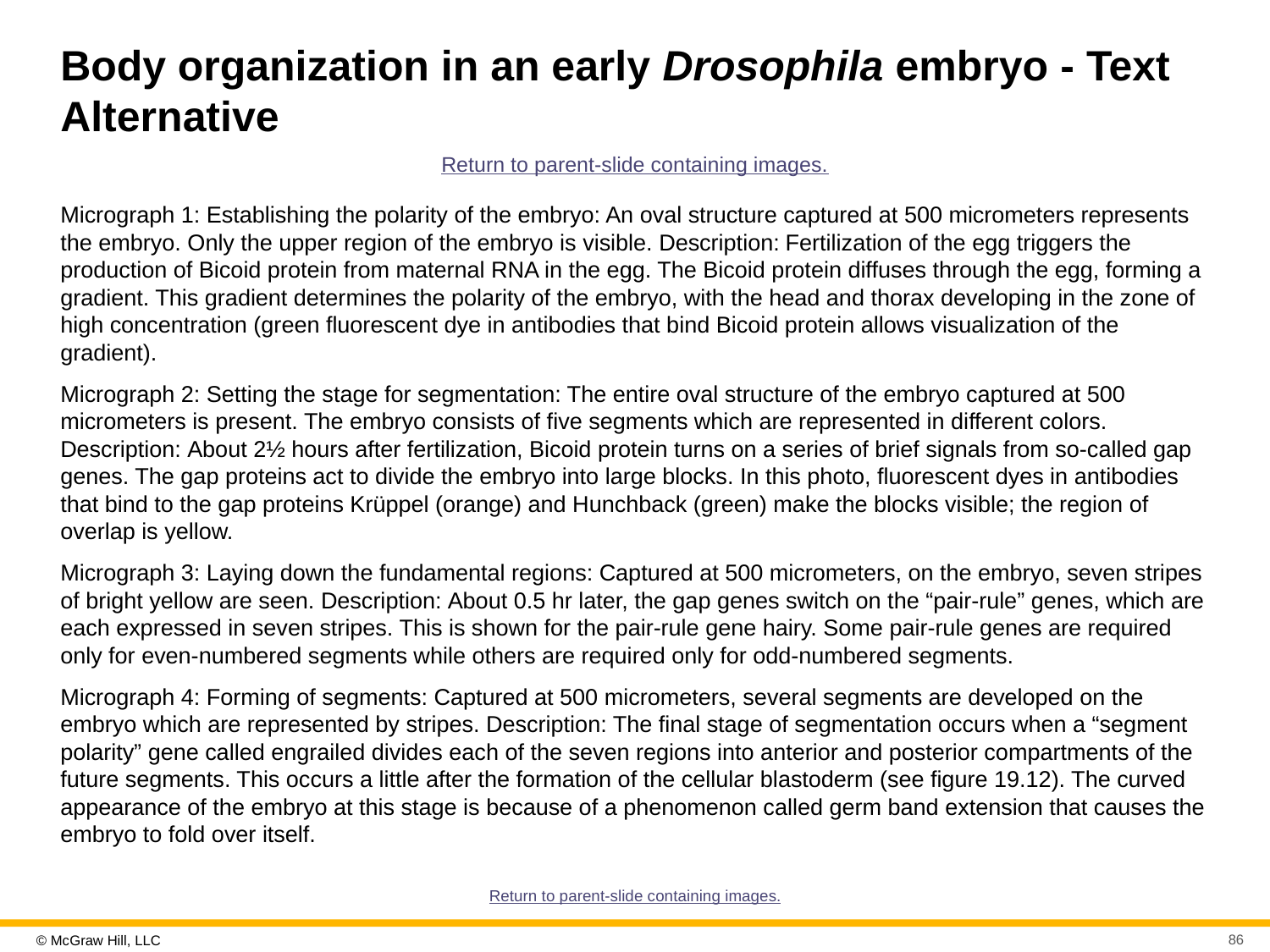

# Body organization in an early Drosophila embryo - Text Alternative
Return to parent-slide containing images.
Micrograph 1: Establishing the polarity of the embryo: An oval structure captured at 500 micrometers represents the embryo. Only the upper region of the embryo is visible. Description: Fertilization of the egg triggers the production of Bicoid protein from maternal RNA in the egg. The Bicoid protein diffuses through the egg, forming a gradient. This gradient determines the polarity of the embryo, with the head and thorax developing in the zone of high concentration (green fluorescent dye in antibodies that bind Bicoid protein allows visualization of the gradient).
Micrograph 2: Setting the stage for segmentation: The entire oval structure of the embryo captured at 500 micrometers is present. The embryo consists of five segments which are represented in different colors. Description: About 2½ hours after fertilization, Bicoid protein turns on a series of brief signals from so-called gap genes. The gap proteins act to divide the embryo into large blocks. In this photo, fluorescent dyes in antibodies that bind to the gap proteins Krüppel (orange) and Hunchback (green) make the blocks visible; the region of overlap is yellow.
Micrograph 3: Laying down the fundamental regions: Captured at 500 micrometers, on the embryo, seven stripes of bright yellow are seen. Description: About 0.5 hr later, the gap genes switch on the “pair-rule” genes, which are each expressed in seven stripes. This is shown for the pair-rule gene hairy. Some pair-rule genes are required only for even-numbered segments while others are required only for odd-numbered segments.
Micrograph 4: Forming of segments: Captured at 500 micrometers, several segments are developed on the embryo which are represented by stripes. Description: The final stage of segmentation occurs when a “segment polarity” gene called engrailed divides each of the seven regions into anterior and posterior compartments of the future segments. This occurs a little after the formation of the cellular blastoderm (see figure 19.12). The curved appearance of the embryo at this stage is because of a phenomenon called germ band extension that causes the embryo to fold over itself.
Return to parent-slide containing images.
86